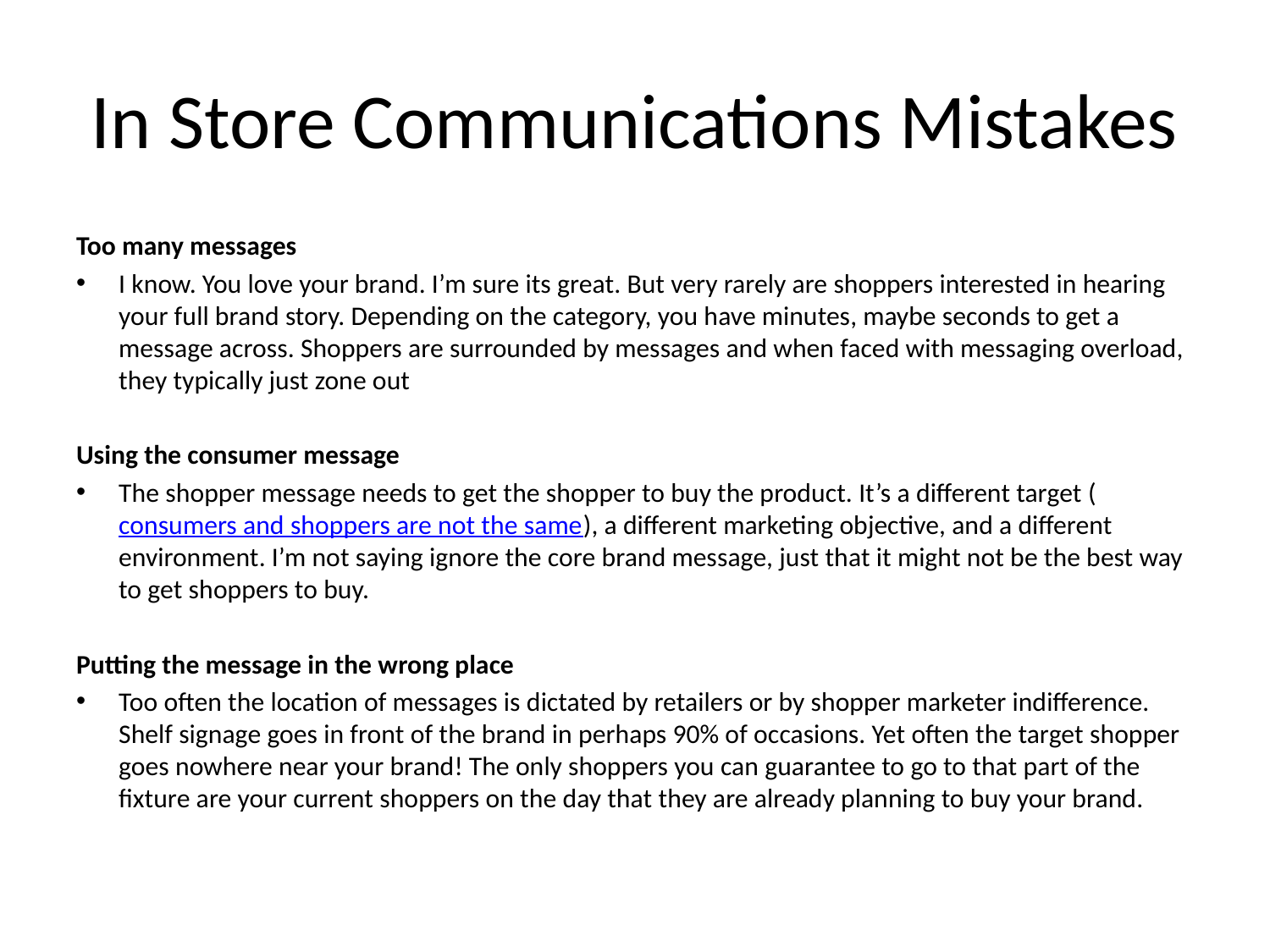

# In Store Communications Mistakes
Too many messages
I know. You love your brand. I’m sure its great. But very rarely are shoppers interested in hearing your full brand story. Depending on the category, you have minutes, maybe seconds to get a message across. Shoppers are surrounded by messages and when faced with messaging overload, they typically just zone out

Using the consumer message
The shopper message needs to get the shopper to buy the product. It’s a different target (consumers and shoppers are not the same), a different marketing objective, and a different environment. I’m not saying ignore the core brand message, just that it might not be the best way to get shoppers to buy.

Putting the message in the wrong place
Too often the location of messages is dictated by retailers or by shopper marketer indifference. Shelf signage goes in front of the brand in perhaps 90% of occasions. Yet often the target shopper goes nowhere near your brand! The only shoppers you can guarantee to go to that part of the fixture are your current shoppers on the day that they are already planning to buy your brand.